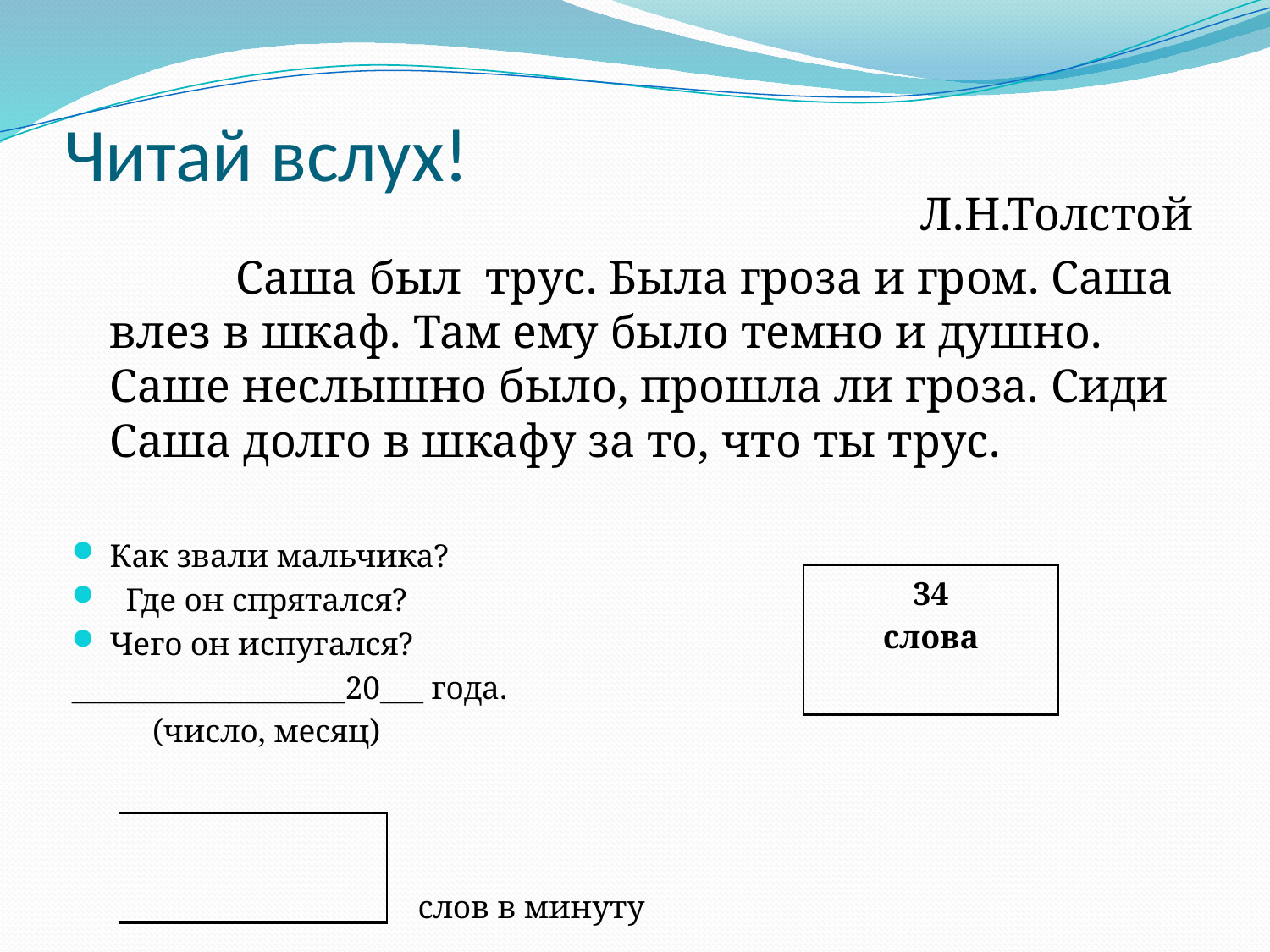

# Читай вслух!
Л.Н.Толстой
           	Саша был  трус. Была гроза и гром. Саша влез в шкаф. Там ему было темно и душно. Саше неслышно было, прошла ли гроза. Сиди Саша долго в шкафу за то, что ты трус.

Как звали мальчика?
  Где он спрятался?
Чего он испугался?
___________________20___ года.
          (число, месяц)

                                           слов в минуту
| 34 слова |
| --- |
|  |
| --- |